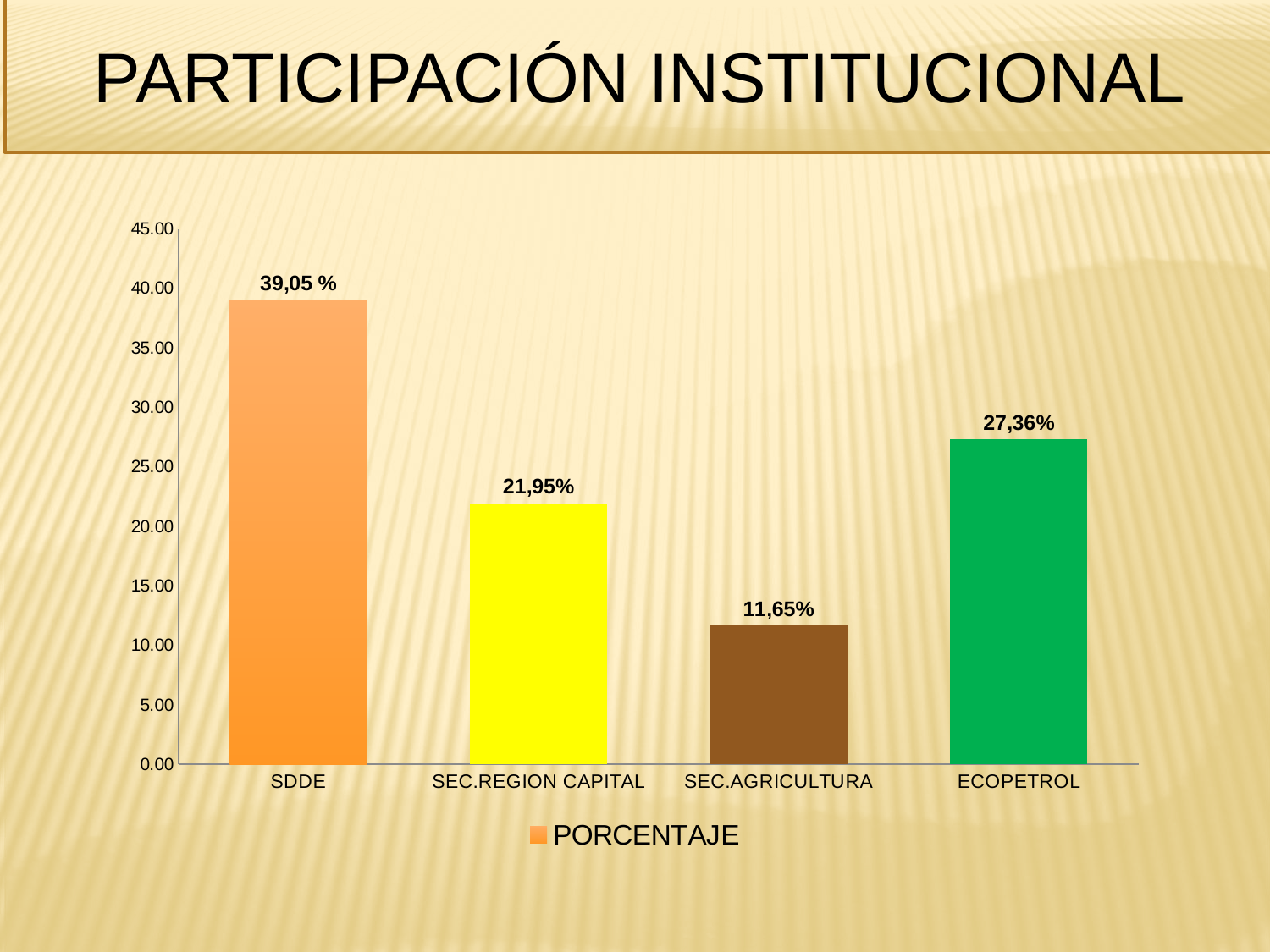

PARTICIPACIÓN INSTITUCIONAL

### Chart

| Category | PORCENTAJE |
|---|---|
| SDDE | 39.04510395314947 |
| SEC.REGION CAPITAL | 21.94896839760029 |
| SEC.AGRICULTURA | 11.65055521182686 |
| ECOPETROL | 27.35537243742338 |